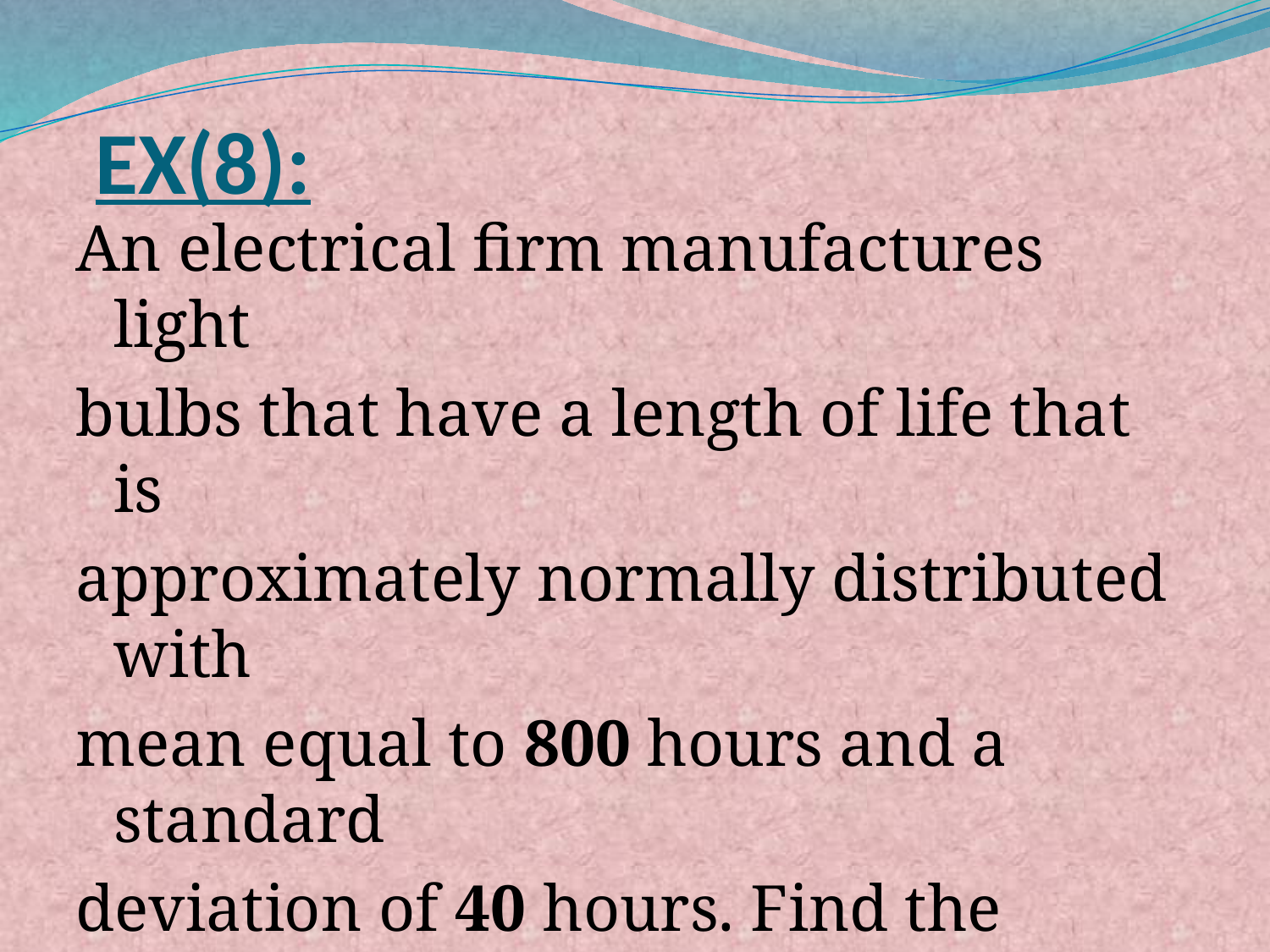

# EX(8):
An electrical firm manufactures light
bulbs that have a length of life that is
approximately normally distributed with
mean equal to 800 hours and a standard
deviation of 40 hours. Find the
probability that a random sample of 16
bulbs will have an average life of less
than 775 hours.